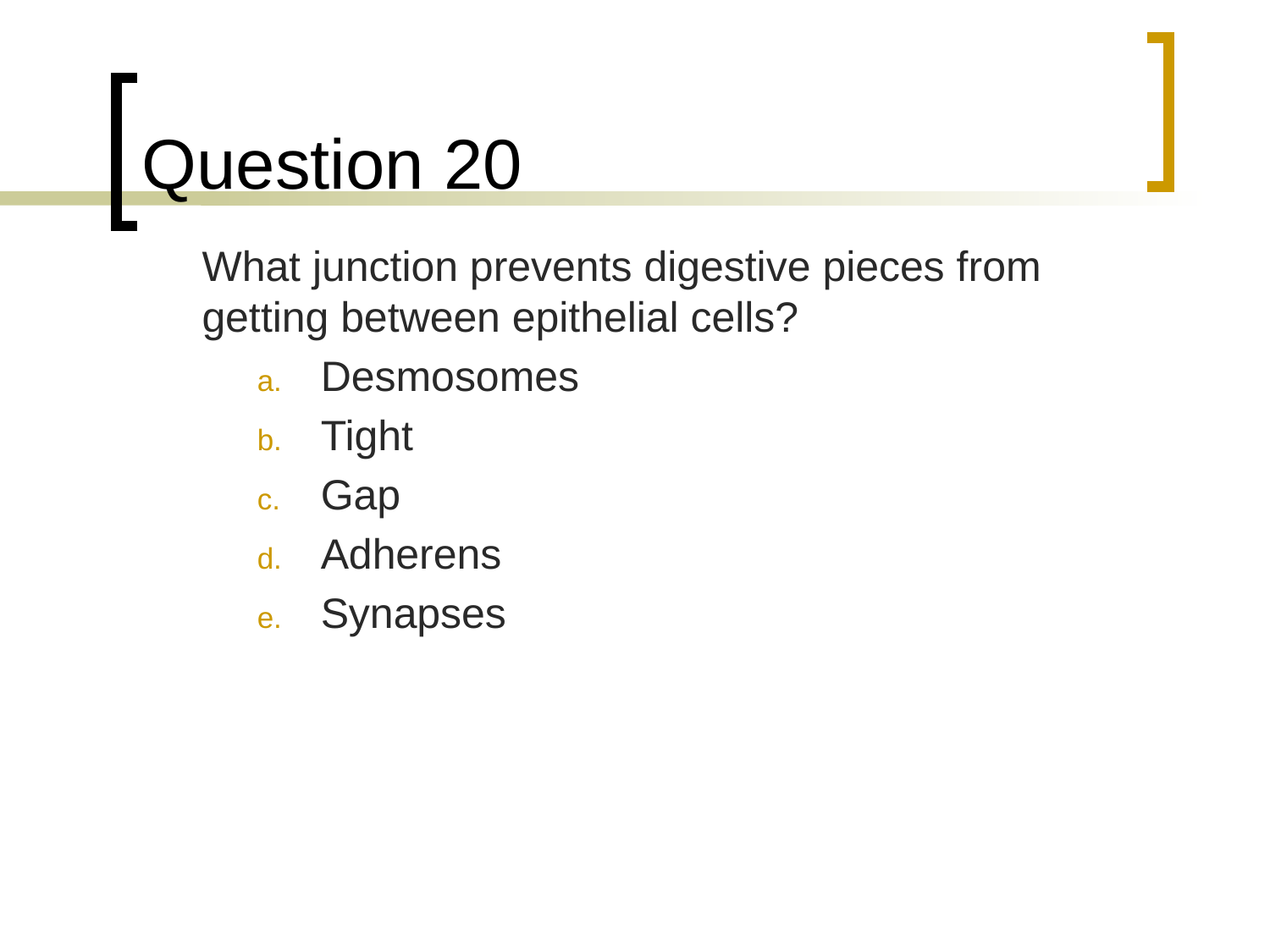

# Question 20
	What junction prevents digestive pieces from getting between epithelial cells?
Desmosomes
Tight
Gap
Adherens
Synapses